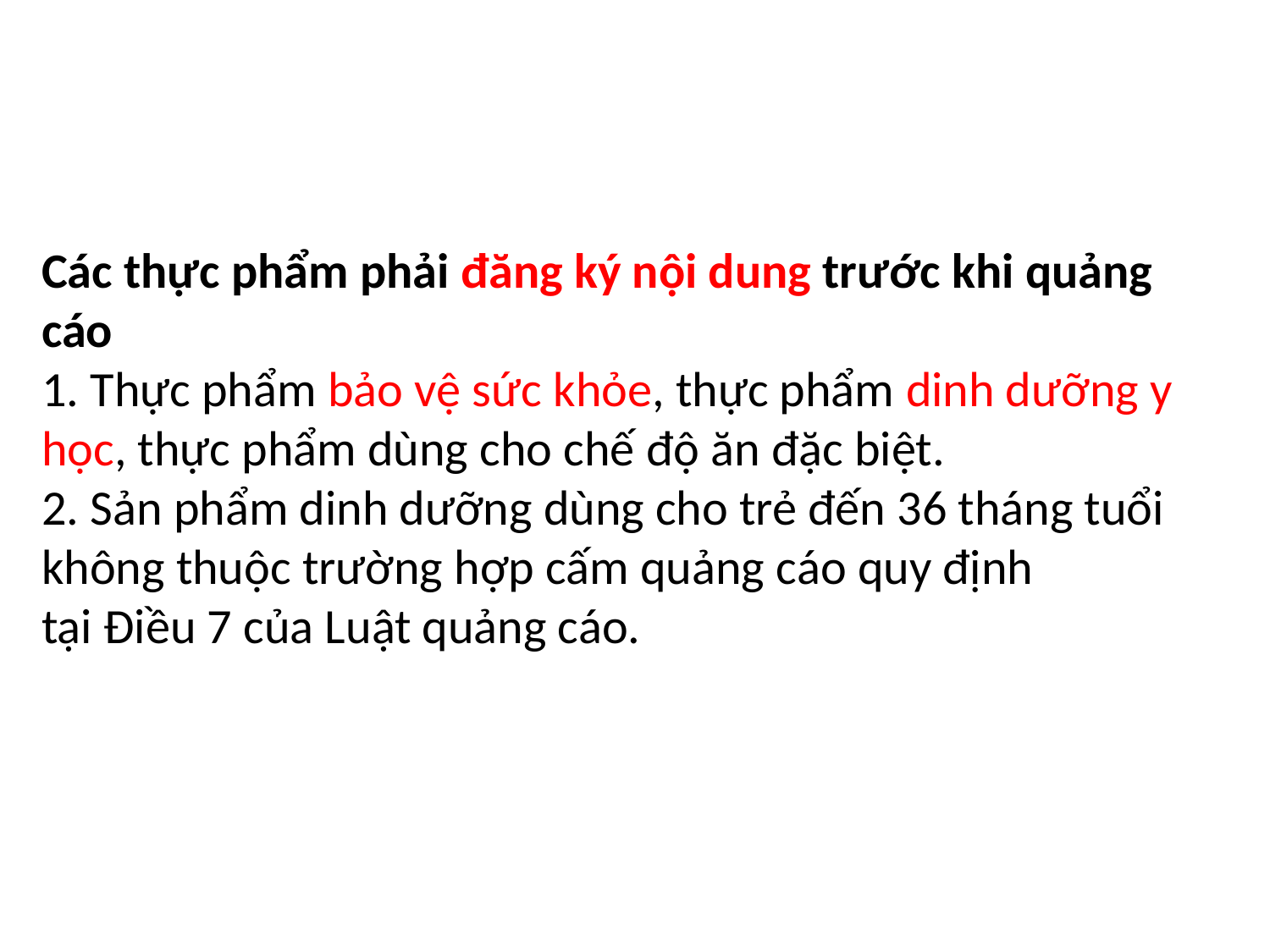

Các thực phẩm phải đăng ký nội dung trước khi quảng cáo
1. Thực phẩm bảo vệ sức khỏe, thực phẩm dinh dưỡng y học, thực phẩm dùng cho chế độ ăn đặc biệt.
2. Sản phẩm dinh dưỡng dùng cho trẻ đến 36 tháng tuổi không thuộc trường hợp cấm quảng cáo quy định tại Điều 7 của Luật quảng cáo.